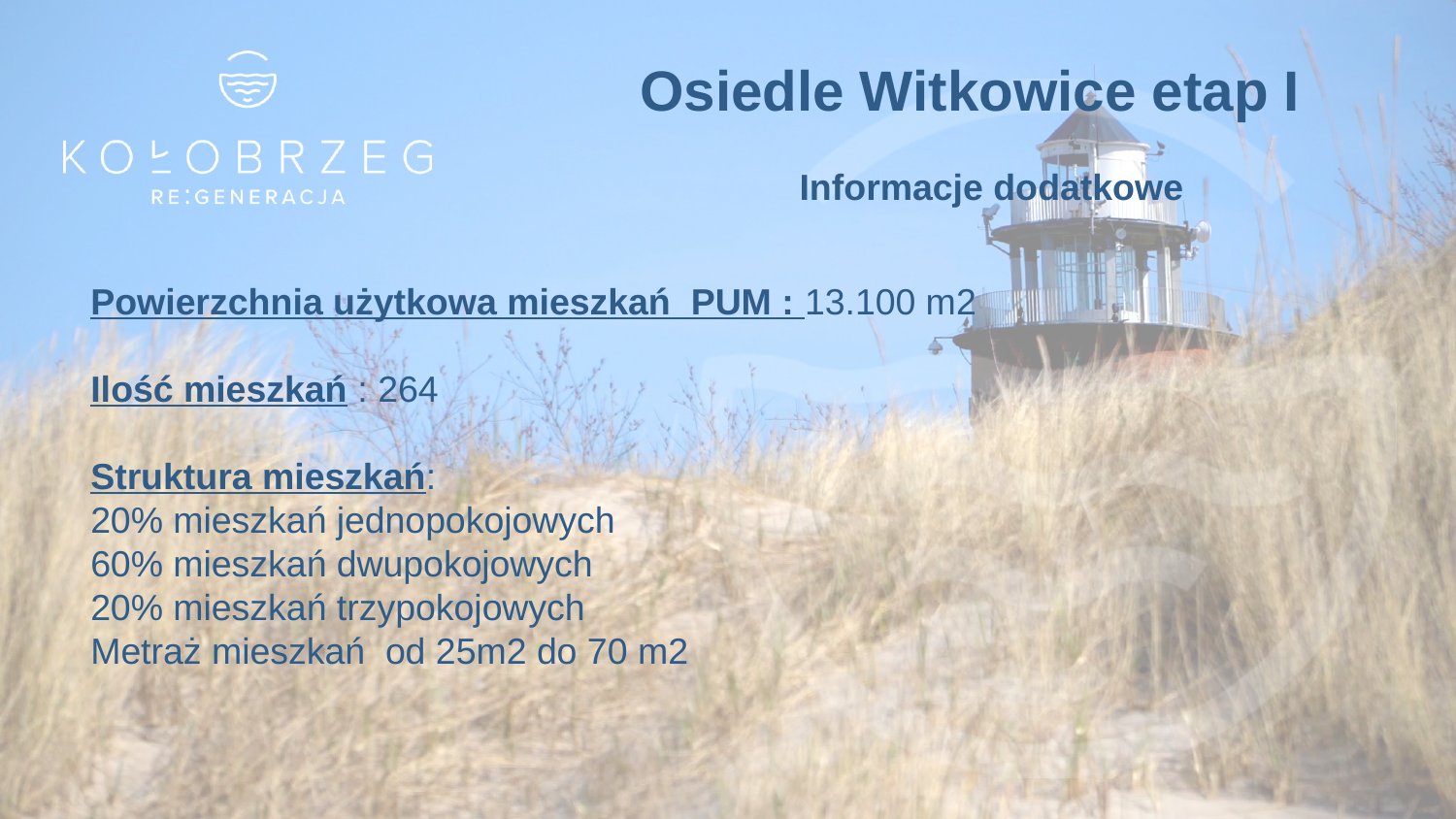

# Osiedle Witkowice etap I
Informacje dodatkowe
Powierzchnia użytkowa mieszkań  PUM : 13.100 m2

Ilość mieszkań : 264

Struktura mieszkań:
20% mieszkań jednopokojowych
60% mieszkań dwupokojowych
20% mieszkań trzypokojowych
Metraż mieszkań  od 25m2 do 70 m2